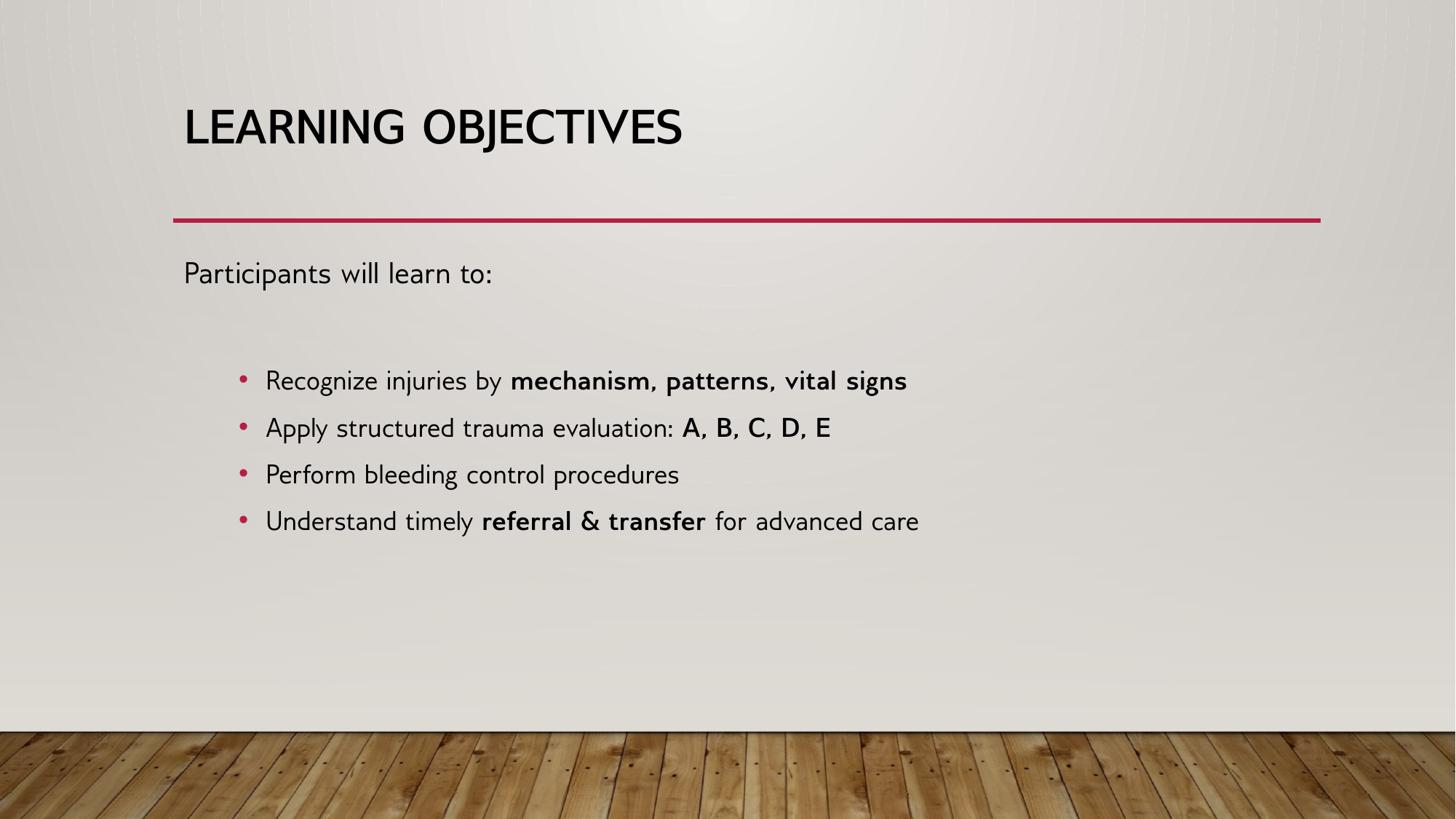

# Learning Objectives
Participants will learn to:

Recognize injuries by mechanism, patterns, vital signs
Apply structured trauma evaluation: A, B, C, D, E
Perform bleeding control procedures
Understand timely referral & transfer for advanced care